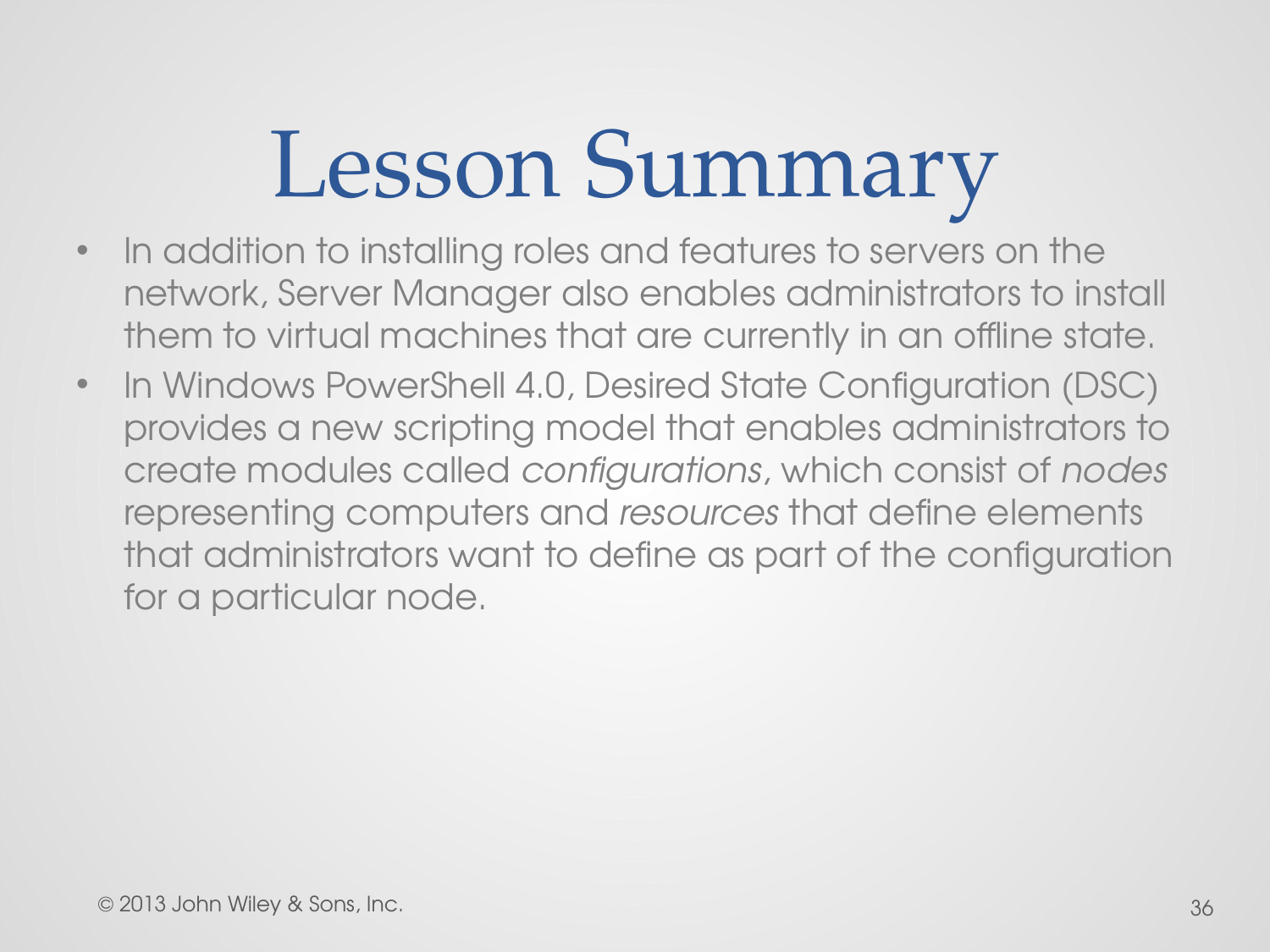

# Lesson Summary
In addition to installing roles and features to servers on the network, Server Manager also enables administrators to install them to virtual machines that are currently in an offline state.
In Windows PowerShell 4.0, Desired State Configuration (DSC) provides a new scripting model that enables administrators to create modules called configurations, which consist of nodes representing computers and resources that define elements that administrators want to define as part of the configuration for a particular node.

© 2013 John Wiley & Sons, Inc.
36